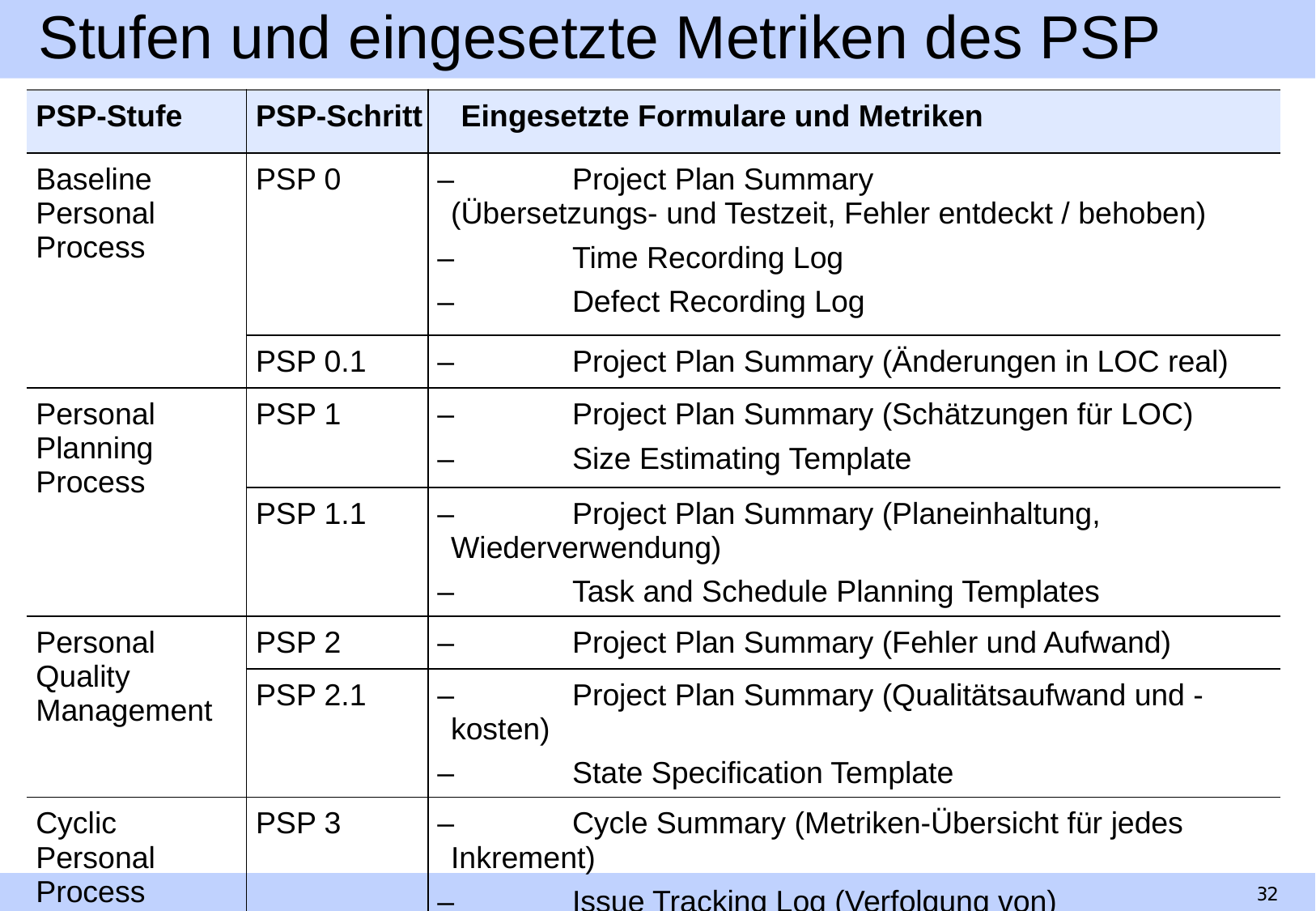

# Stufen und eingesetzte Metriken des PSP
| PSP-Stufe | PSP-Schritt | Eingesetzte Formulare und Metriken |
| --- | --- | --- |
| Baseline Personal Process | PSP 0 | – Project Plan Summary (Übersetzungs- und Testzeit, Fehler entdeckt / behoben) – Time Recording Log – Defect Recording Log |
|  | PSP 0.1 | – Project Plan Summary (Änderungen in LOC real) |
| Personal Planning Process | PSP 1 | – Project Plan Summary (Schätzungen für LOC) – Size Estimating Template |
|  | PSP 1.1 | – Project Plan Summary (Planeinhaltung, Wiederverwendung) – Task and Schedule Planning Templates |
| Personal Quality Management | PSP 2 | – Project Plan Summary (Fehler und Aufwand) |
|  | PSP 2.1 | – Project Plan Summary (Qualitätsaufwand und -kosten) – State Specification Template |
| Cyclic Personal Process | PSP 3 | – Cycle Summary (Metriken-Übersicht für jedes Inkrement) – Issue Tracking Log (Verfolgung von) |
32